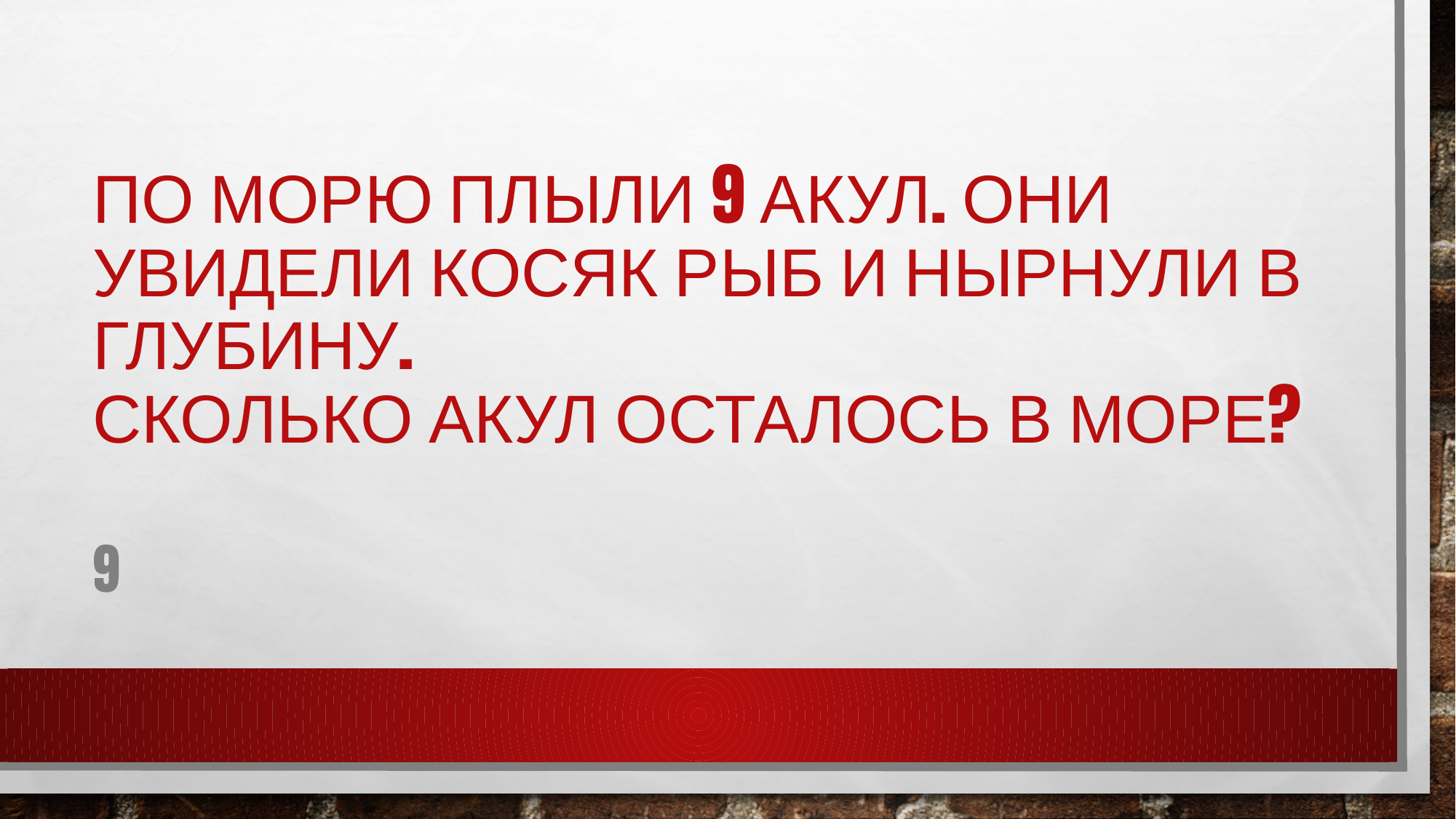

# По морю плыли 9 акул. Они увидели косяк рыб и нырнули в глубину. Сколько акул осталось в море?
9